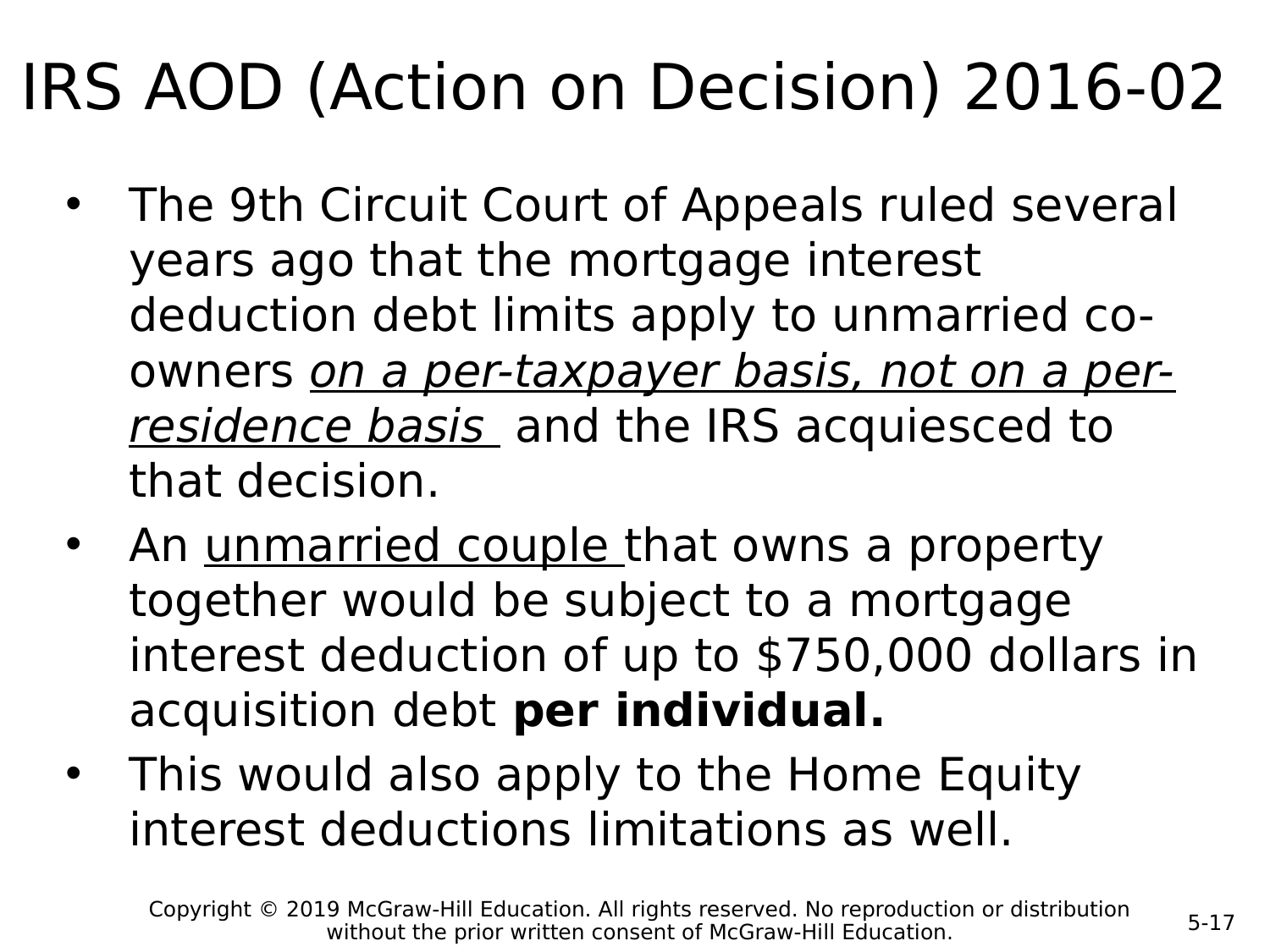

# IRS AOD (Action on Decision) 2016-02
The 9th Circuit Court of Appeals ruled several years ago that the mortgage interest deduction debt limits apply to unmarried co-owners on a per-taxpayer basis, not on a per-residence basis  and the IRS acquiesced to that decision.
An unmarried couple that owns a property together would be subject to a mortgage interest deduction of up to $750,000 dollars in acquisition debt per individual.
This would also apply to the Home Equity interest deductions limitations as well.